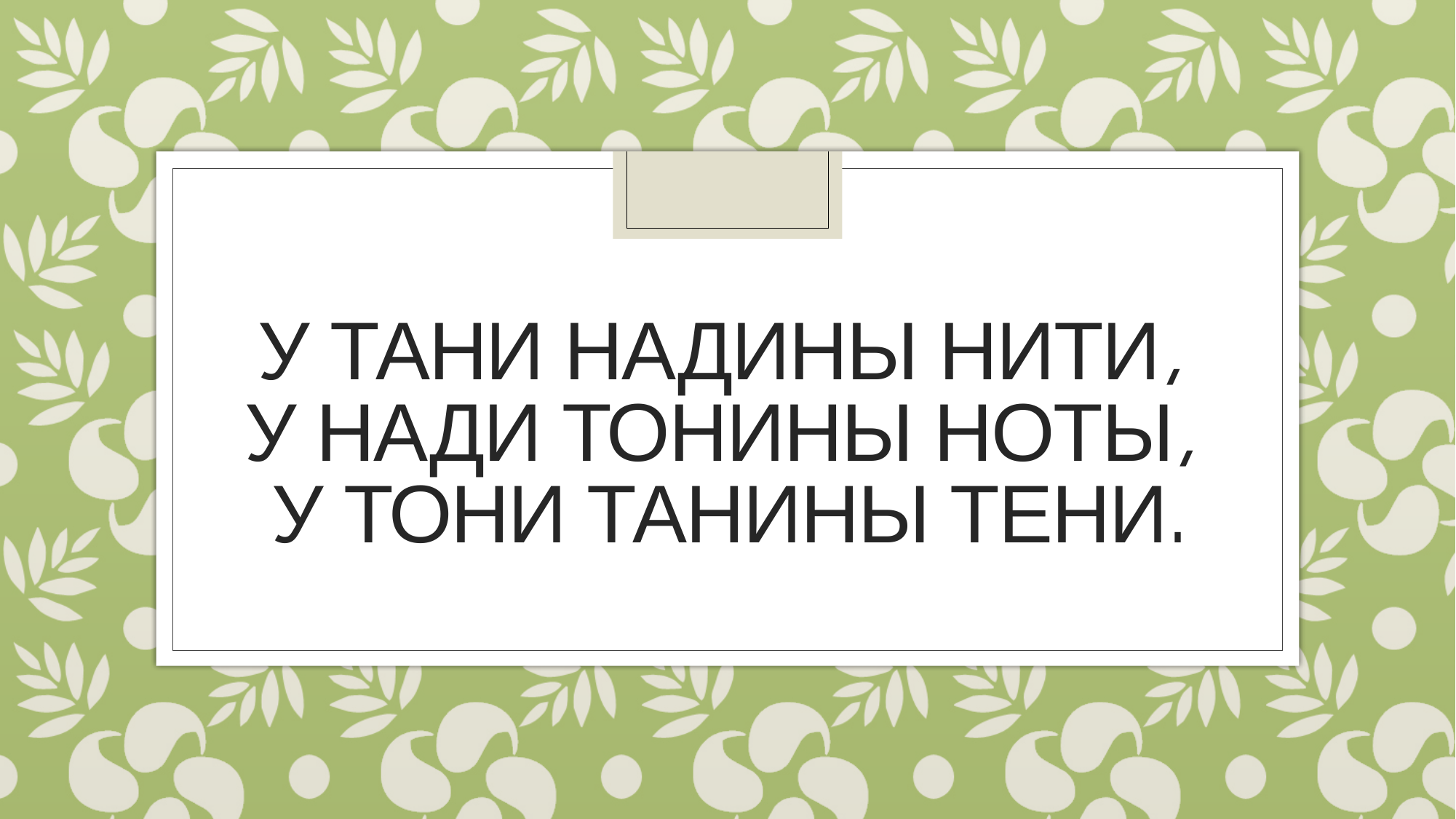

# У Тани Надины нити,  У Нади Тонины ноты,  У Тони Танины тени.